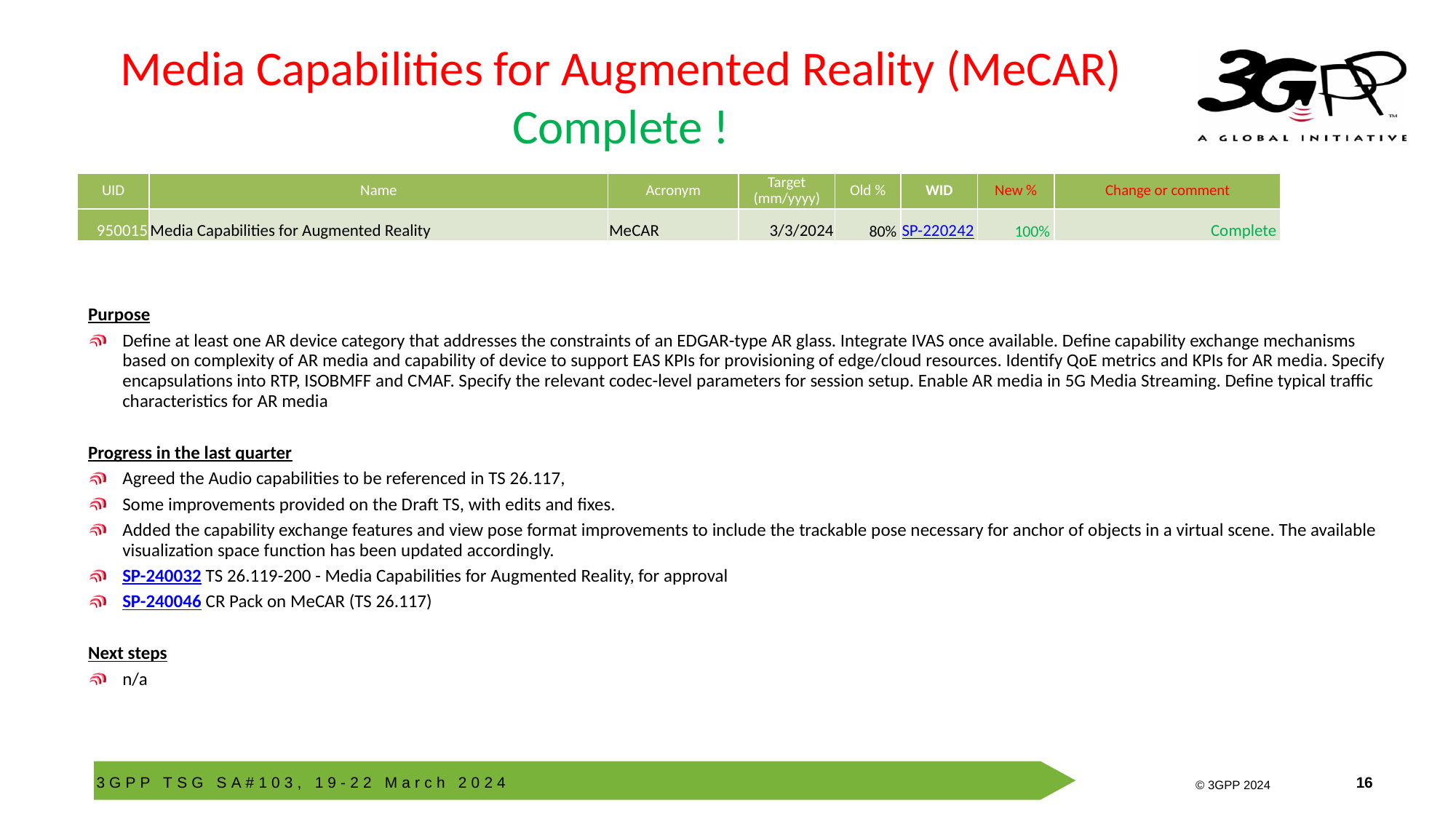

# Media Capabilities for Augmented Reality (MeCAR) Complete !
| UID | Name | Acronym | Target (mm/yyyy) | Old % | WID | New % | Change or comment |
| --- | --- | --- | --- | --- | --- | --- | --- |
| 950015 | Media Capabilities for Augmented Reality | MeCAR | 3/3/2024 | 80% | SP-220242 | 100% | Complete |
Purpose
Define at least one AR device category that addresses the constraints of an EDGAR-type AR glass. Integrate IVAS once available. Define capability exchange mechanisms based on complexity of AR media and capability of device to support EAS KPIs for provisioning of edge/cloud resources. Identify QoE metrics and KPIs for AR media. Specify encapsulations into RTP, ISOBMFF and CMAF. Specify the relevant codec-level parameters for session setup. Enable AR media in 5G Media Streaming. Define typical traffic characteristics for AR media

Progress in the last quarter
Agreed the Audio capabilities to be referenced in TS 26.117,
Some improvements provided on the Draft TS, with edits and fixes.
Added the capability exchange features and view pose format improvements to include the trackable pose necessary for anchor of objects in a virtual scene. The available visualization space function has been updated accordingly.
SP-240032 TS 26.119-200 - Media Capabilities for Augmented Reality, for approval
SP-240046 CR Pack on MeCAR (TS 26.117)

Next steps
n/a